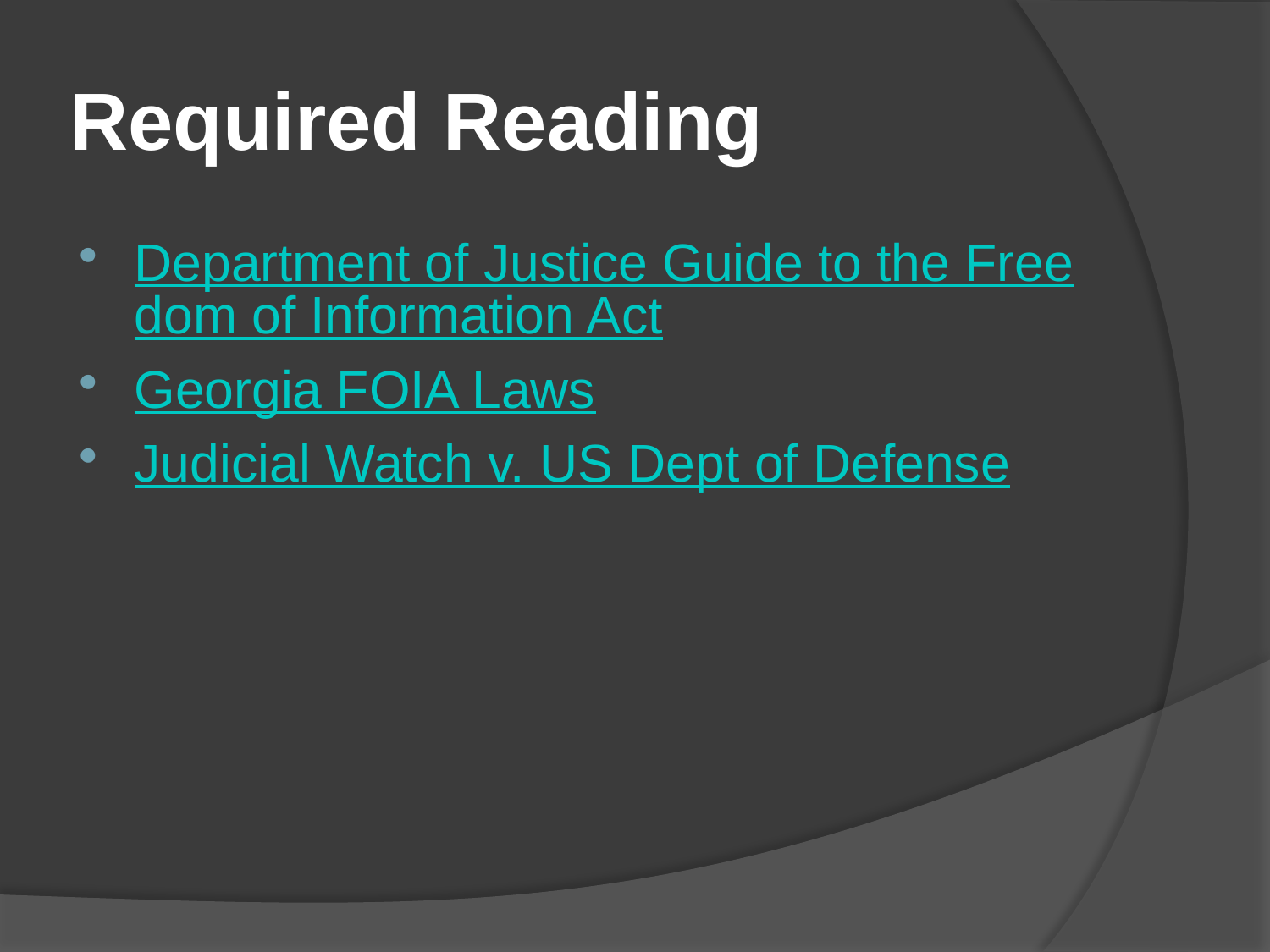

# Required Reading
Department of Justice Guide to the Freedom of Information Act
Georgia FOIA Laws
Judicial Watch v. US Dept of Defense